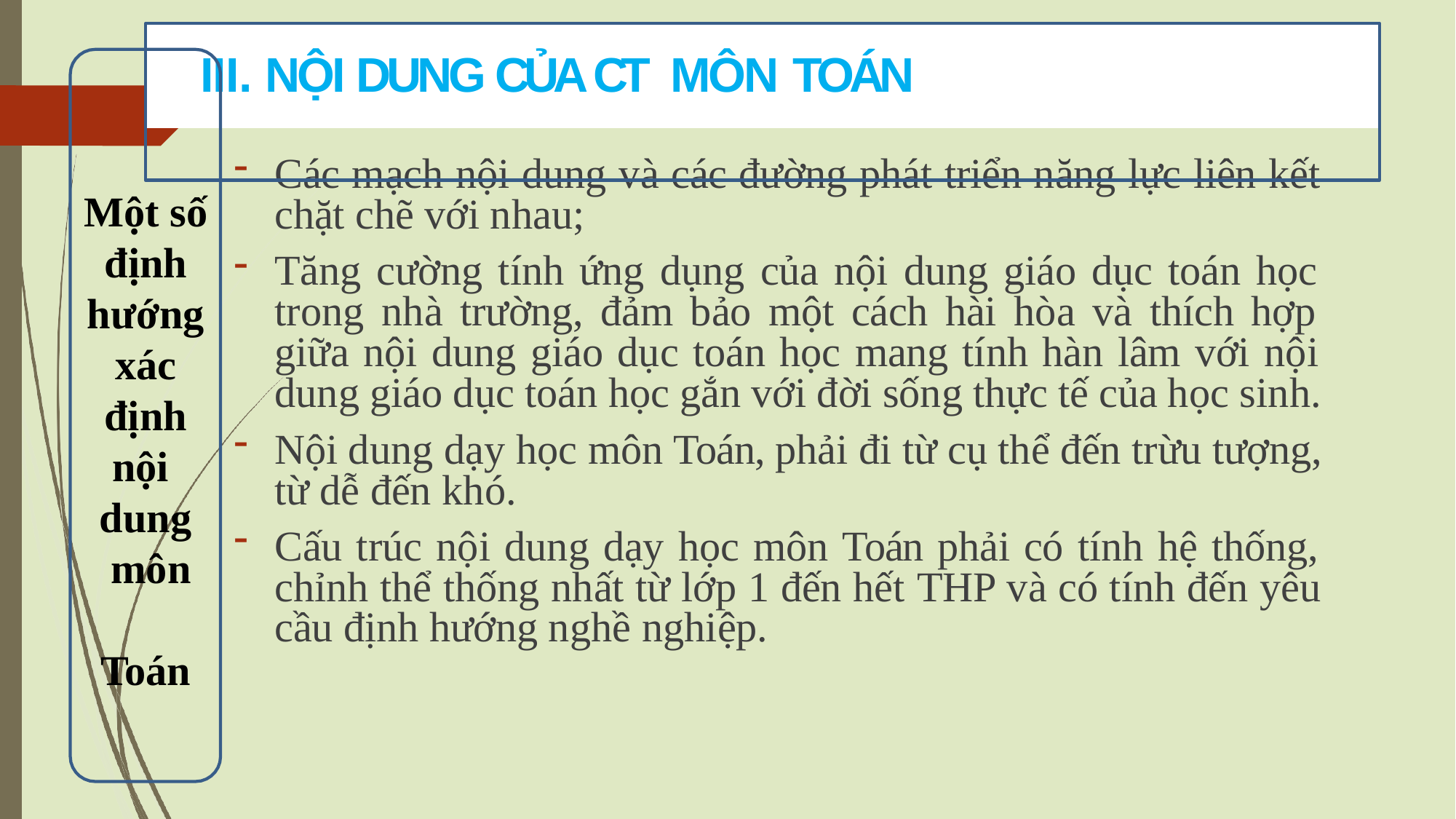

# III. NỘI DUNG CỦA CT  MÔN TOÁN

Các mạch nội dung và các đường phát triển năng lực liên kết  chặt chẽ với nhau;
Tăng cường tính ứng dụng của nội dung giáo dục toán học  trong nhà trường, đảm bảo một cách hài hòa và thích hợp  giữa nội dung giáo dục toán học mang tính hàn lâm với nội  dung giáo dục toán học gắn với đời sống thực tế của học sinh.
Nội dung dạy học môn Toán, phải đi từ cụ thể đến trừu tượng,  từ dễ đến khó.
Cấu trúc nội dung dạy học môn Toán phải có tính hệ thống,  chỉnh thể thống nhất từ lớp 1 đến hết THP và có tính đến yêu  cầu định hướng nghề nghiệp.
Một số  định  hướng  xác  định
nội  dung  môn  Toán